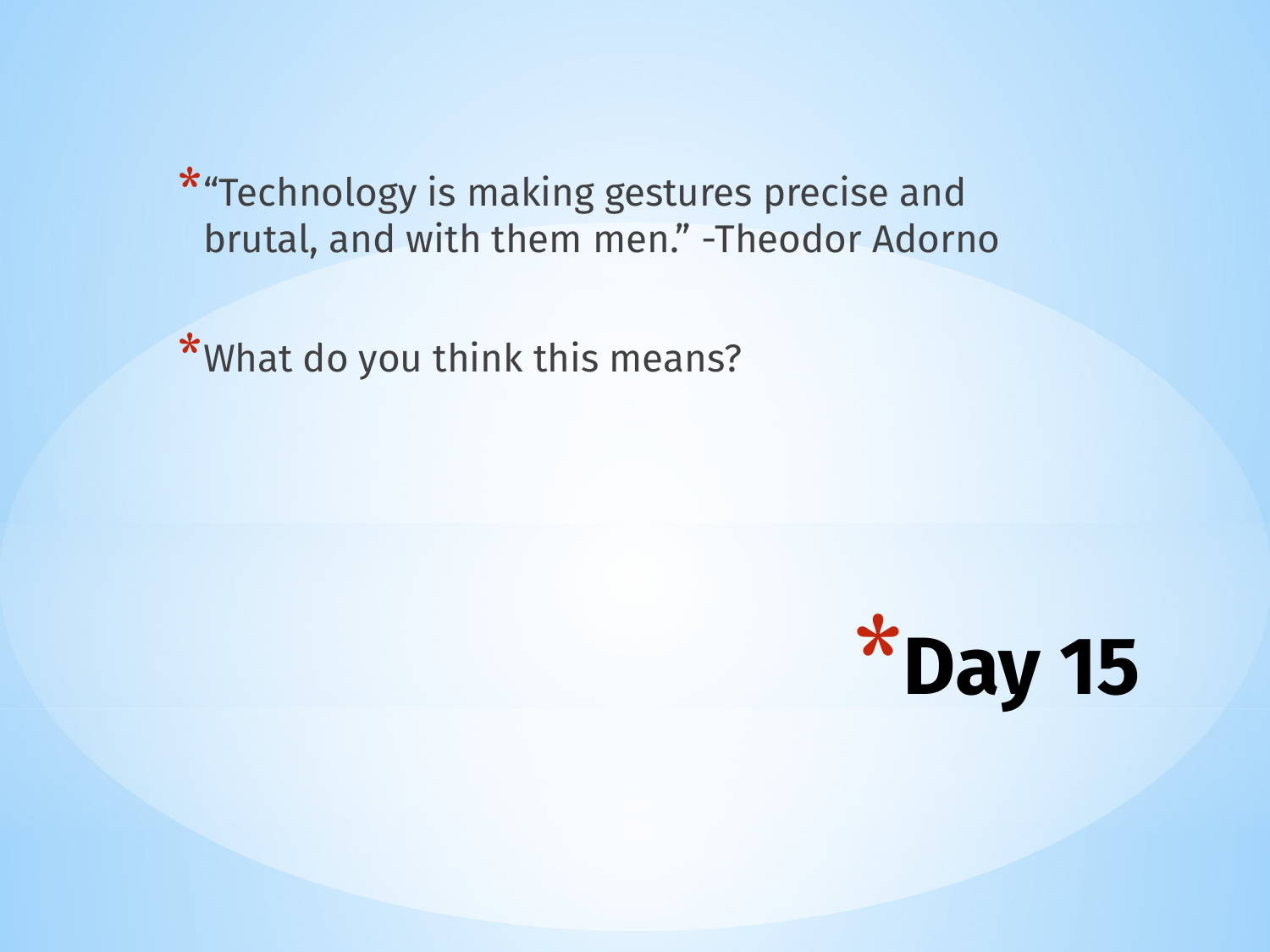

“Technology is making gestures precise and brutal, and with them men.” -Theodor Adorno

What do you think this means?
# Day 15